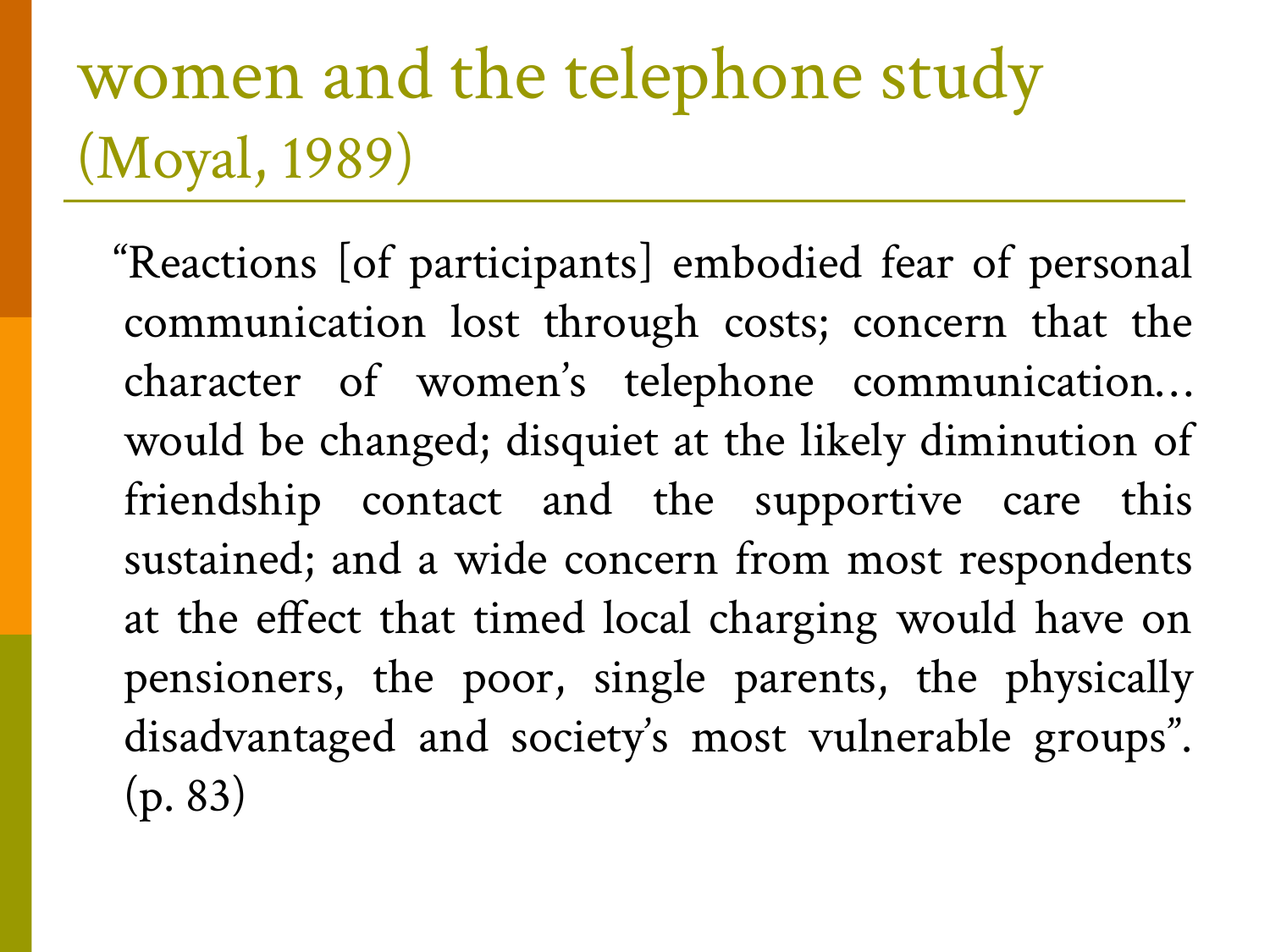

# women and the telephone study (Moyal, 1989)
“Reactions [of participants] embodied fear of personal communication lost through costs; concern that the character of women’s telephone communication… would be changed; disquiet at the likely diminution of friendship contact and the supportive care this sustained; and a wide concern from most respondents at the effect that timed local charging would have on pensioners, the poor, single parents, the physically disadvantaged and society’s most vulnerable groups”. (p. 83)